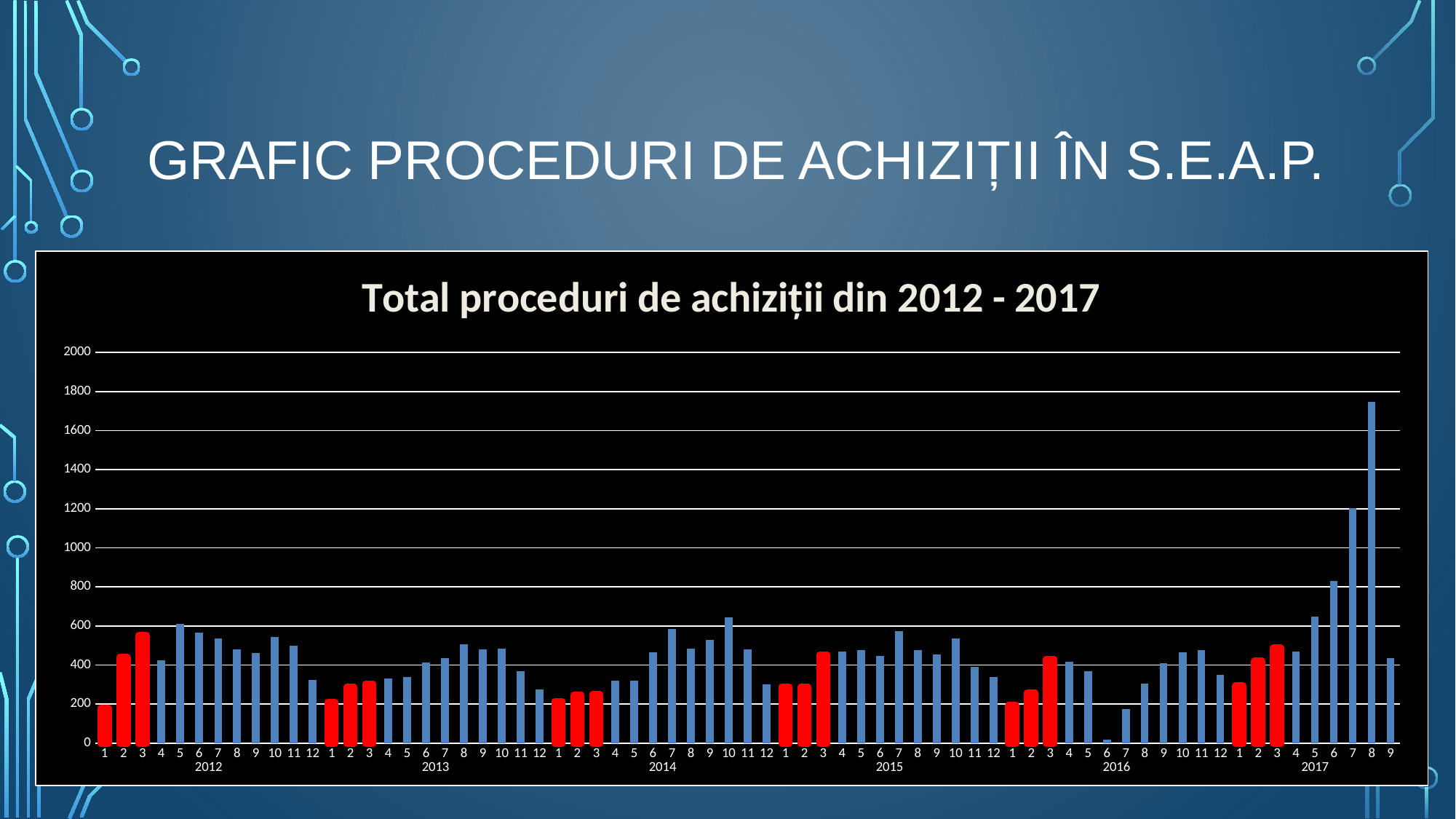

# Grafic proceduri de achiziții în s.e.a.p.

### Chart: Total proceduri de achiziții din 2012 - 2017

| Category | Total |
|---|---|
| 1 | 181.0 |
| 2 | 440.0 |
| 3 | 553.0 |
| 4 | 426.0 |
| 5 | 610.0 |
| 6 | 567.0 |
| 7 | 535.0 |
| 8 | 480.0 |
| 9 | 462.0 |
| 10 | 543.0 |
| 11 | 499.0 |
| 12 | 325.0 |
| 1 | 210.0 |
| 2 | 286.0 |
| 3 | 303.0 |
| 4 | 330.0 |
| 5 | 339.0 |
| 6 | 414.0 |
| 7 | 436.0 |
| 8 | 508.0 |
| 9 | 479.0 |
| 10 | 484.0 |
| 11 | 369.0 |
| 12 | 276.0 |
| 1 | 215.0 |
| 2 | 247.0 |
| 3 | 250.0 |
| 4 | 321.0 |
| 5 | 320.0 |
| 6 | 464.0 |
| 7 | 584.0 |
| 8 | 485.0 |
| 9 | 528.0 |
| 10 | 643.0 |
| 11 | 479.0 |
| 12 | 302.0 |
| 1 | 289.0 |
| 2 | 286.0 |
| 3 | 453.0 |
| 4 | 469.0 |
| 5 | 476.0 |
| 6 | 447.0 |
| 7 | 575.0 |
| 8 | 477.0 |
| 9 | 453.0 |
| 10 | 536.0 |
| 11 | 391.0 |
| 12 | 338.0 |
| 1 | 193.0 |
| 2 | 260.0 |
| 3 | 431.0 |
| 4 | 417.0 |
| 5 | 367.0 |
| 6 | 18.0 |
| 7 | 174.0 |
| 8 | 304.0 |
| 9 | 408.0 |
| 10 | 465.0 |
| 11 | 478.0 |
| 12 | 352.0 |
| 1 | 294.0 |
| 2 | 421.0 |
| 3 | 488.0 |
| 4 | 468.0 |
| 5 | 648.0 |
| 6 | 832.0 |
| 7 | 1205.0 |
| 8 | 1748.0 |
| 9 | 436.0 |